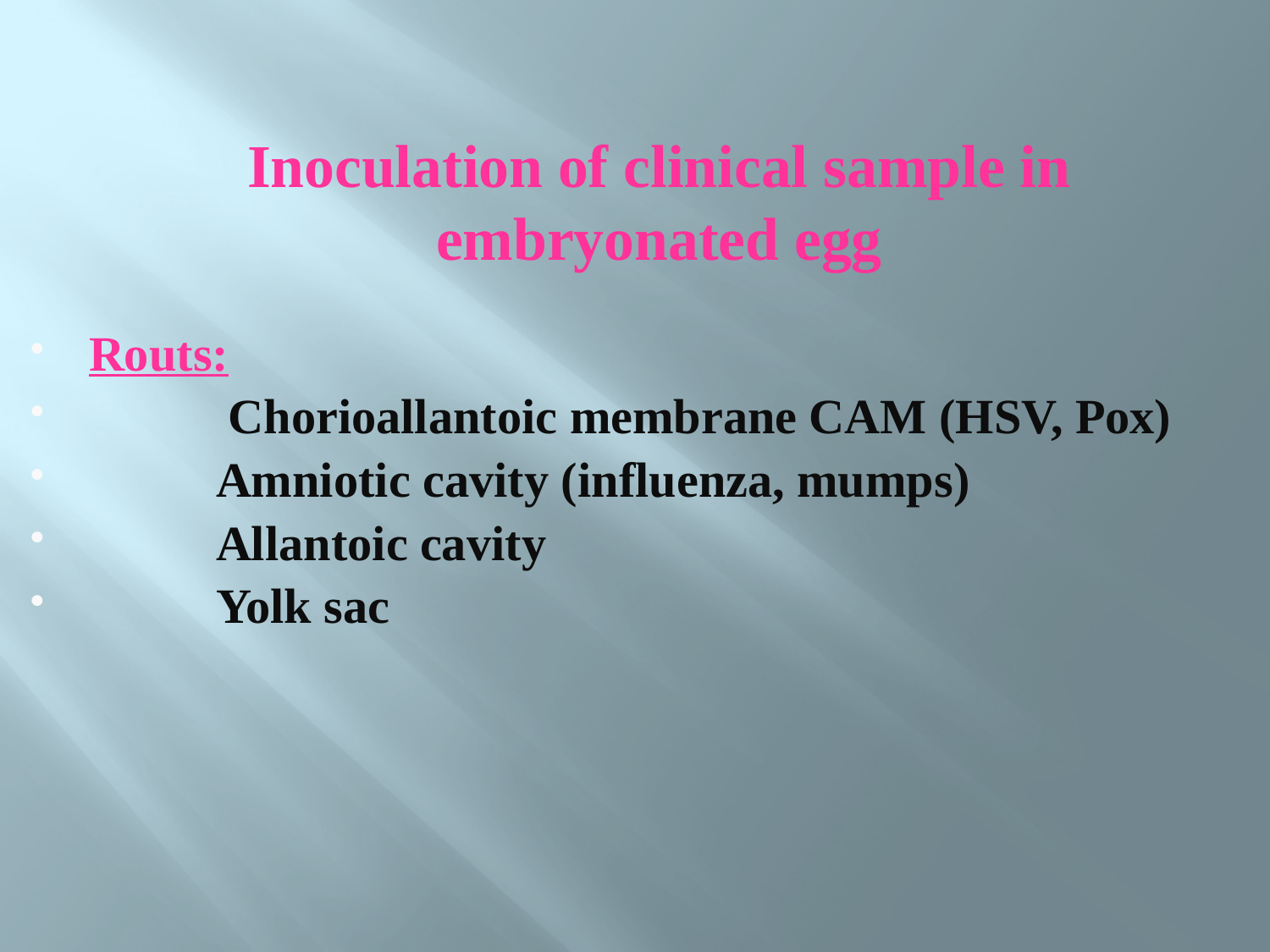

# Inoculation of clinical sample in embryonated egg
Routs:
	 Chorioallantoic membrane CAM (HSV, Pox)
	Amniotic cavity (influenza, mumps)
	Allantoic cavity
	Yolk sac